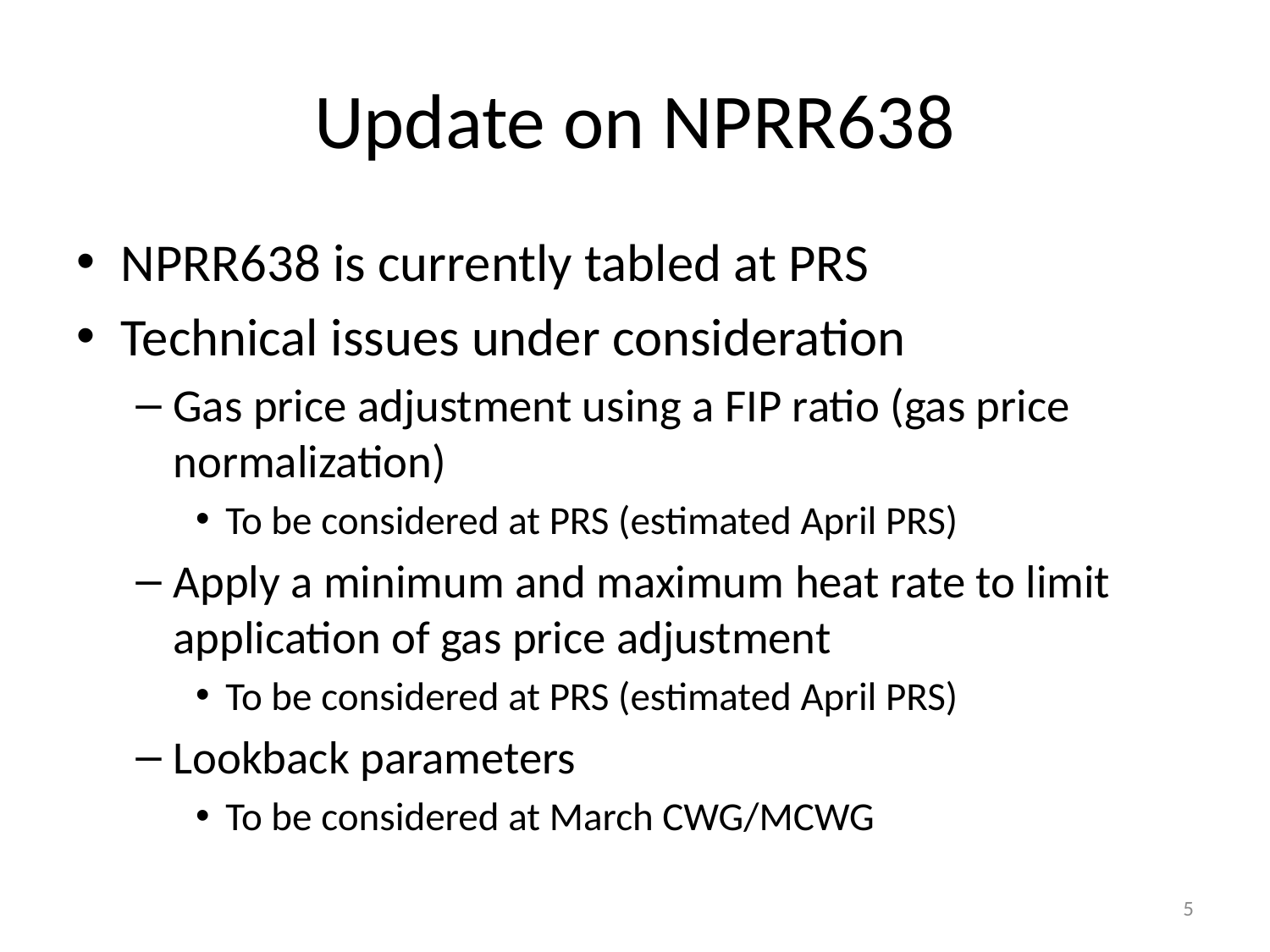

# Update on NPRR638
NPRR638 is currently tabled at PRS
Technical issues under consideration
Gas price adjustment using a FIP ratio (gas price normalization)
To be considered at PRS (estimated April PRS)
Apply a minimum and maximum heat rate to limit application of gas price adjustment
To be considered at PRS (estimated April PRS)
Lookback parameters
To be considered at March CWG/MCWG
5